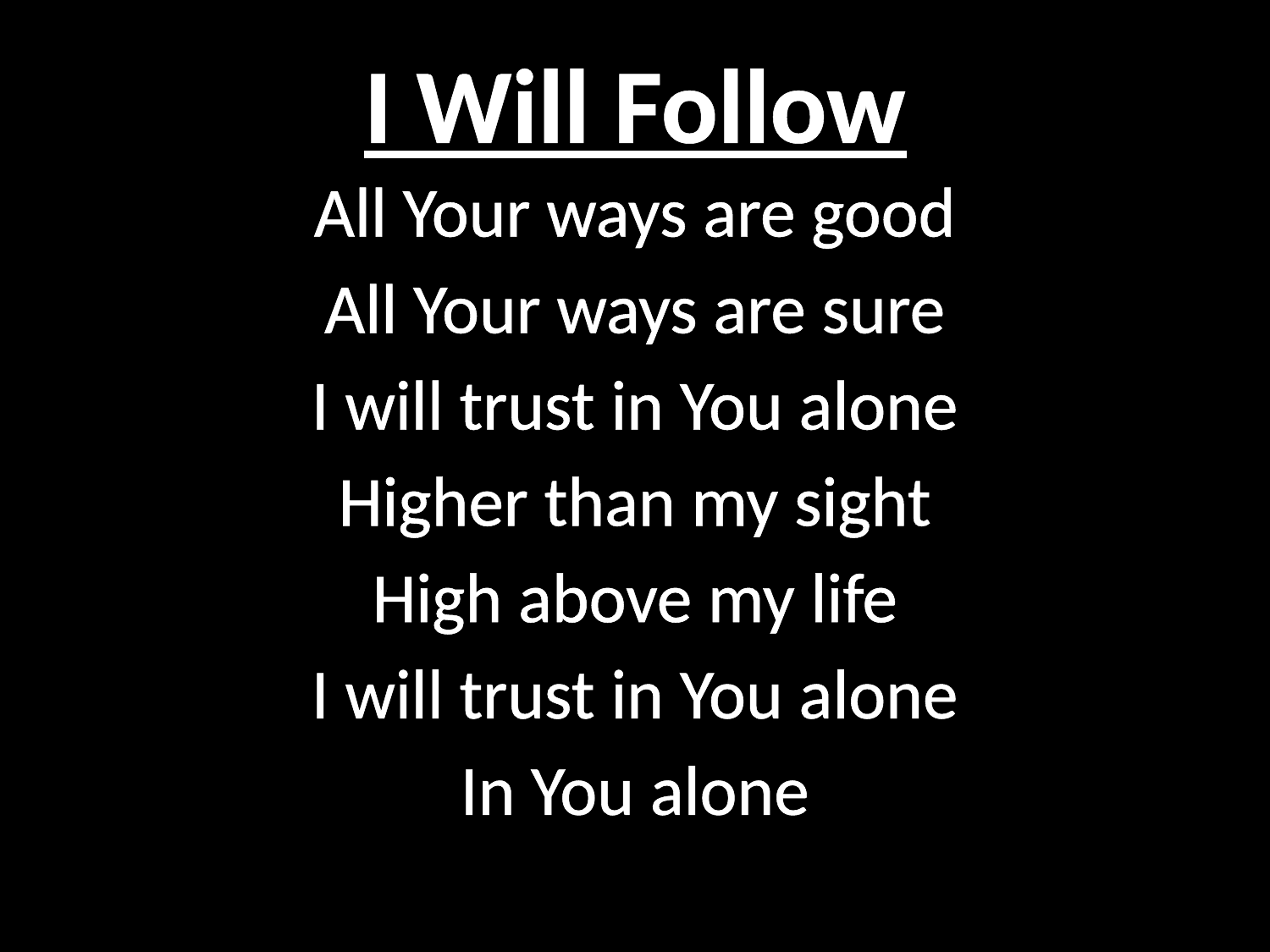

# I Will Follow
All Your ways are good
All Your ways are sure
I will trust in You alone
Higher than my sight
High above my life
I will trust in You alone
In You alone